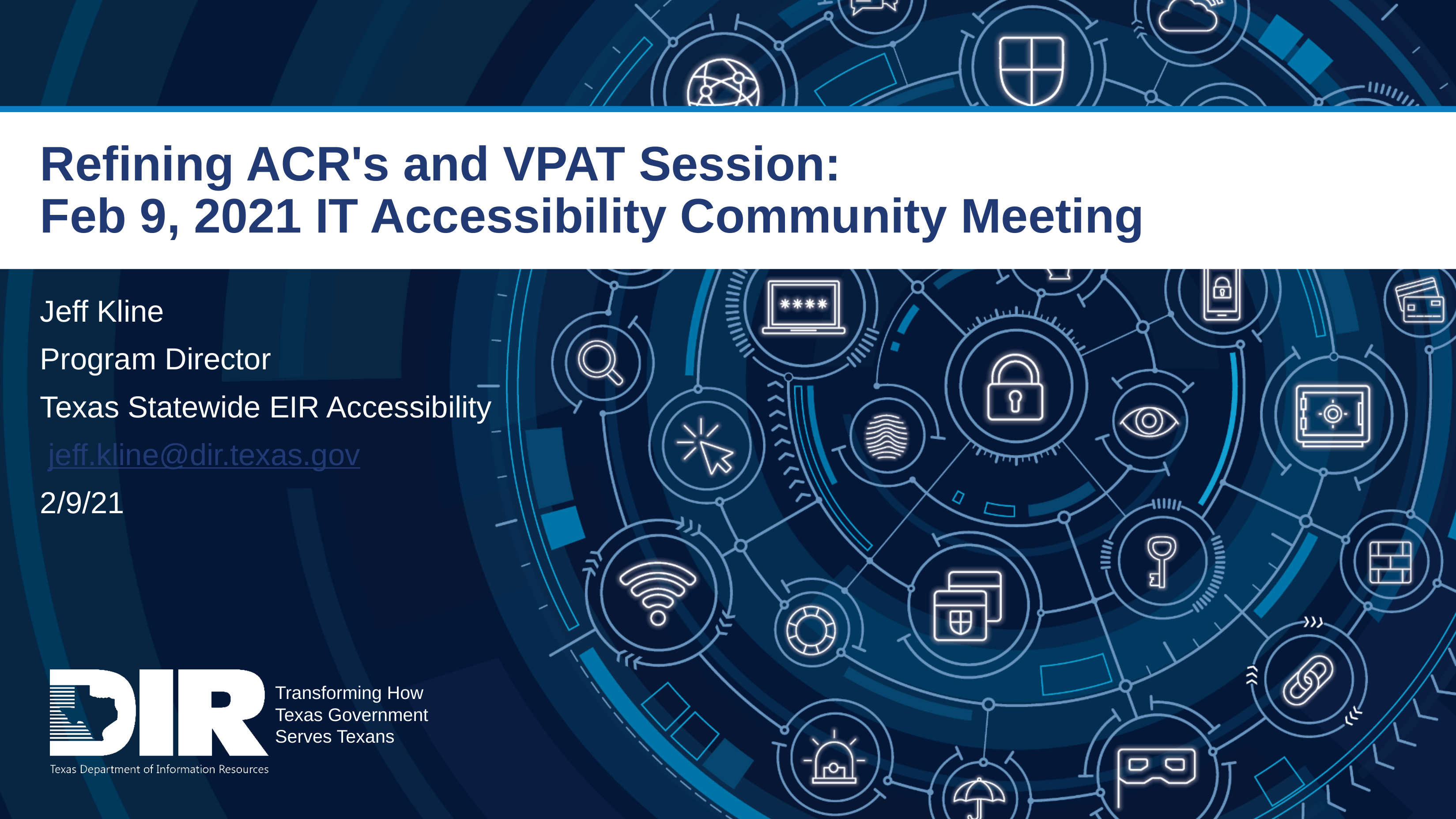

# Refining ACR's and VPAT Session: Feb 9, 2021 IT Accessibility Community Meeting
Jeff Kline
Program Director
Texas Statewide EIR Accessibility
 jeff.kline@dir.texas.gov
2/9/21